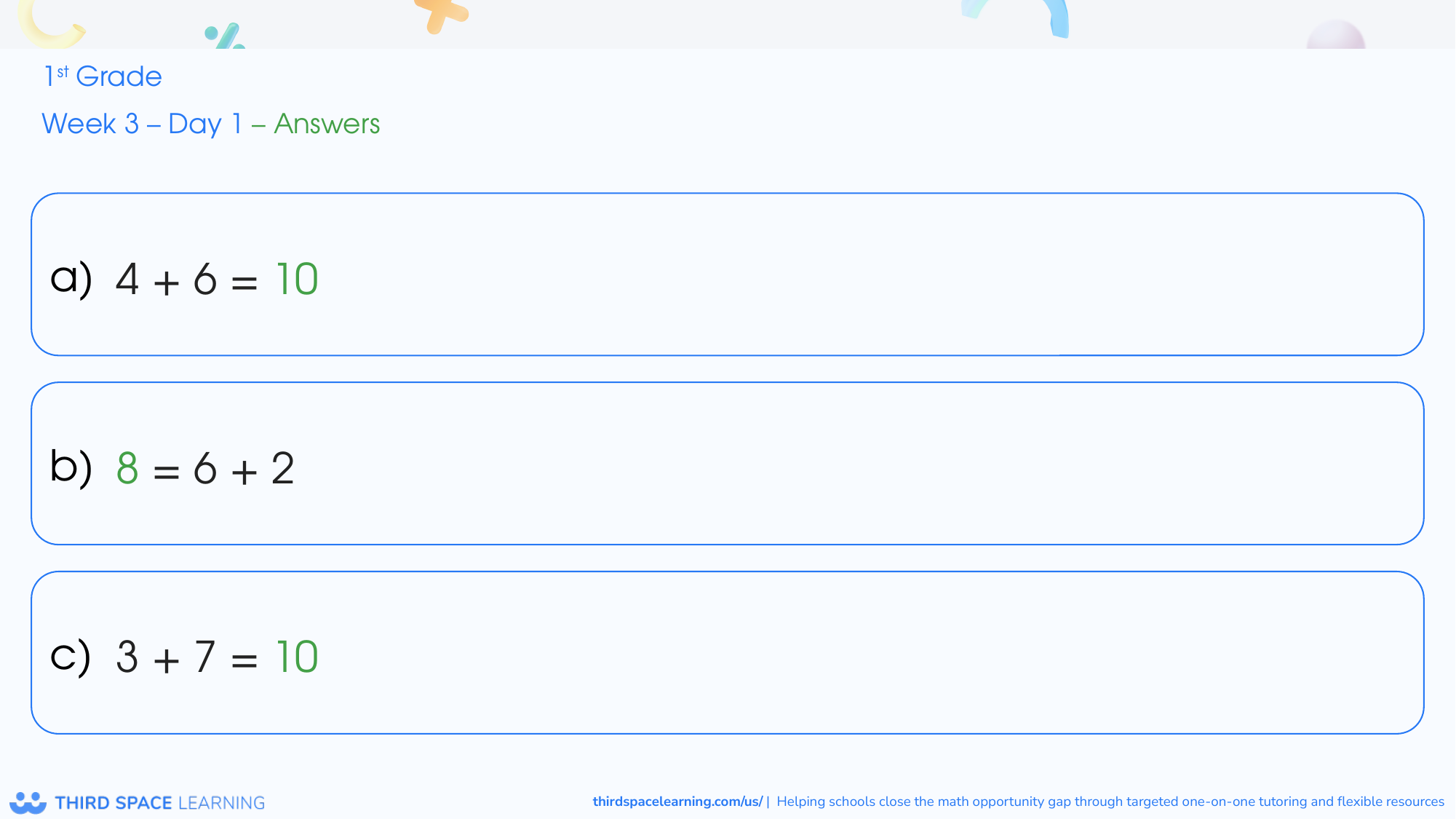

1st Grade
Week 3 – Day 1 – Answers
4 + 6 = 10
8 = 6 + 2
3 + 7 = 10